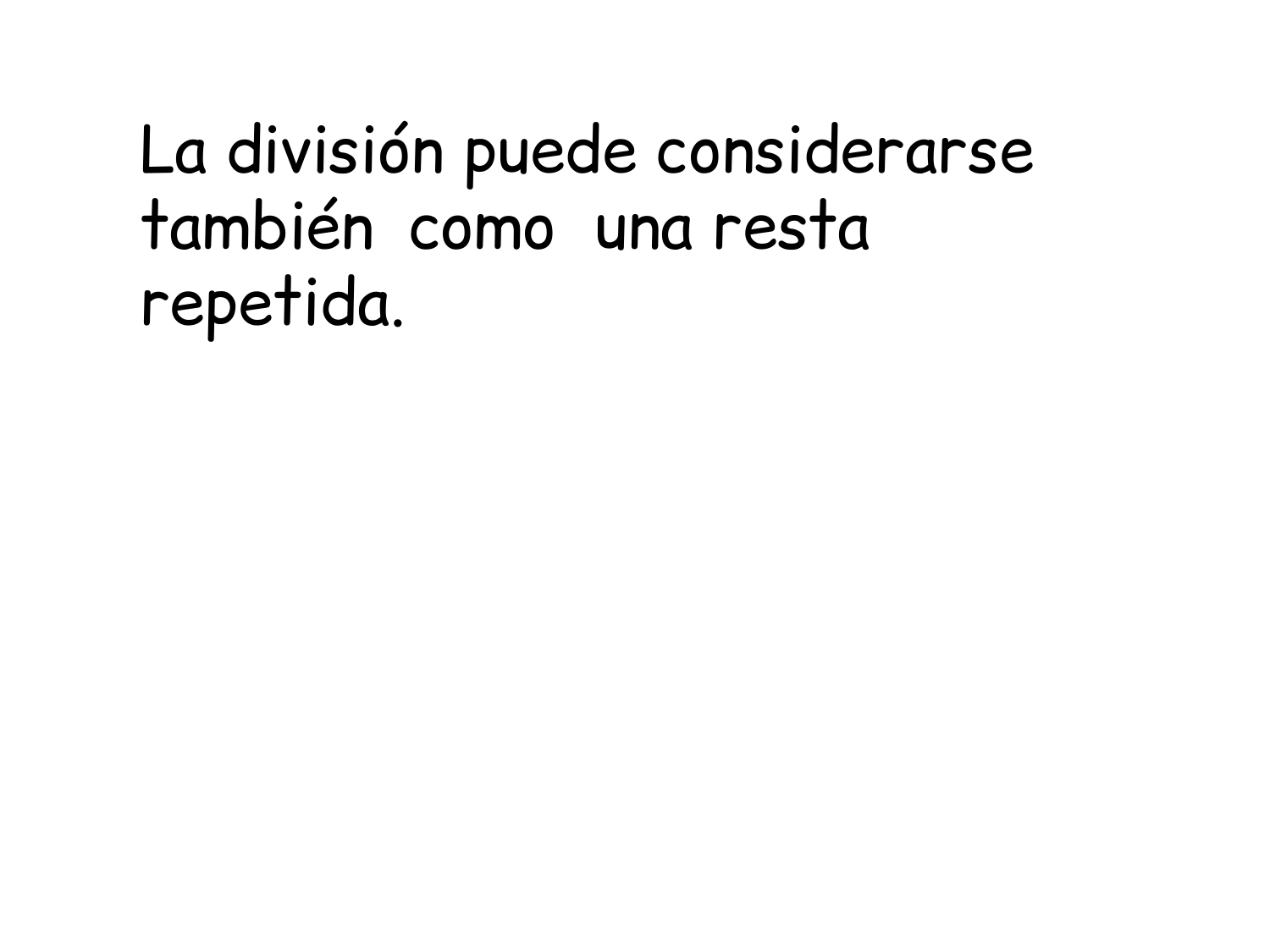

# La división puede considerarse  también	como	una resta repetida.